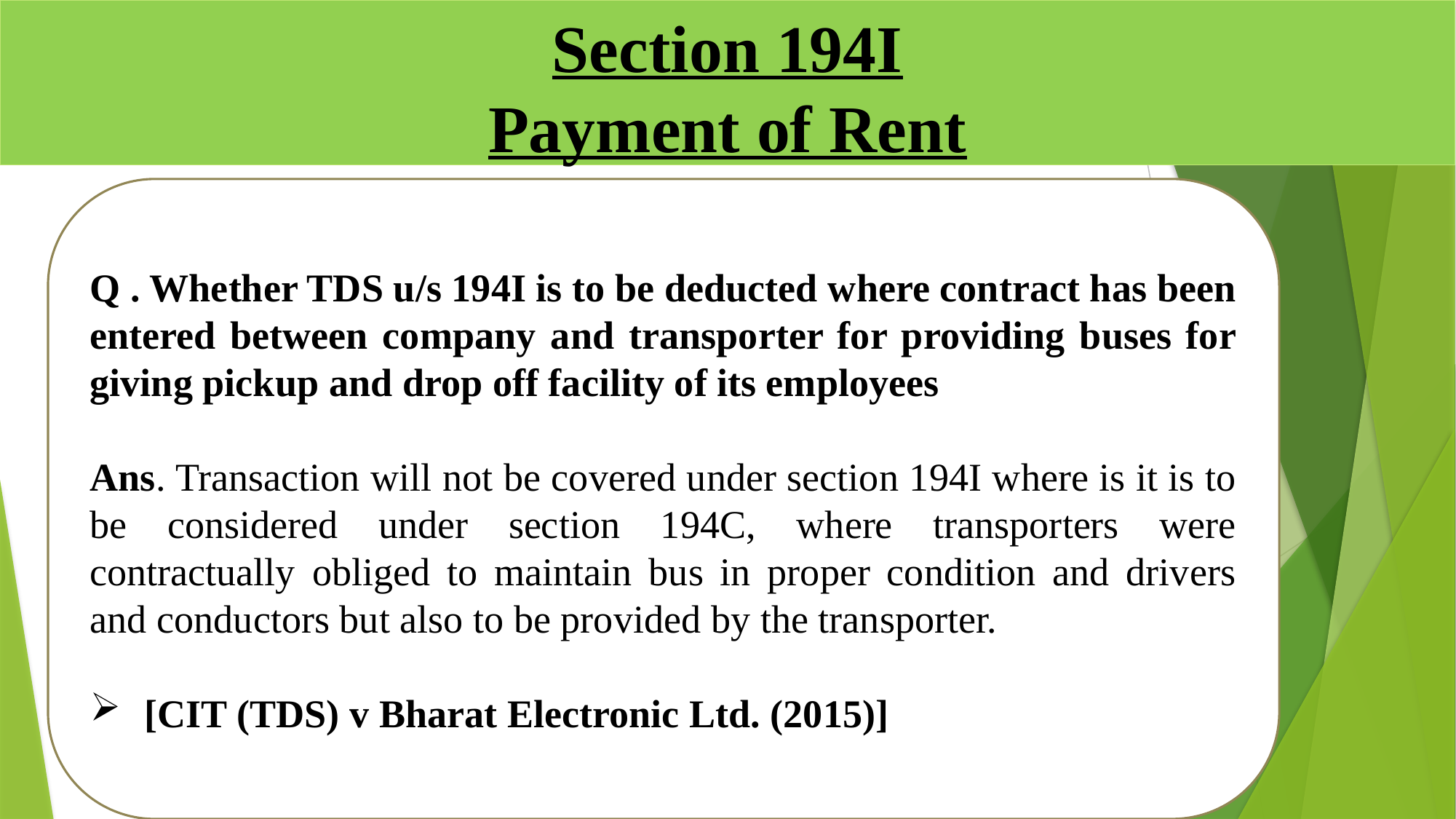

# Section 194I Payment of Rent
Q . Whether TDS u/s 194I is to be deducted where contract has been entered between company and transporter for providing buses for giving pickup and drop off facility of its employees

Ans. Transaction will not be covered under section 194I where is it is to be considered under section 194C, where transporters were contractually obliged to maintain bus in proper condition and drivers and conductors but also to be provided by the transporter.

[CIT (TDS) v Bharat Electronic Ltd. (2015)]